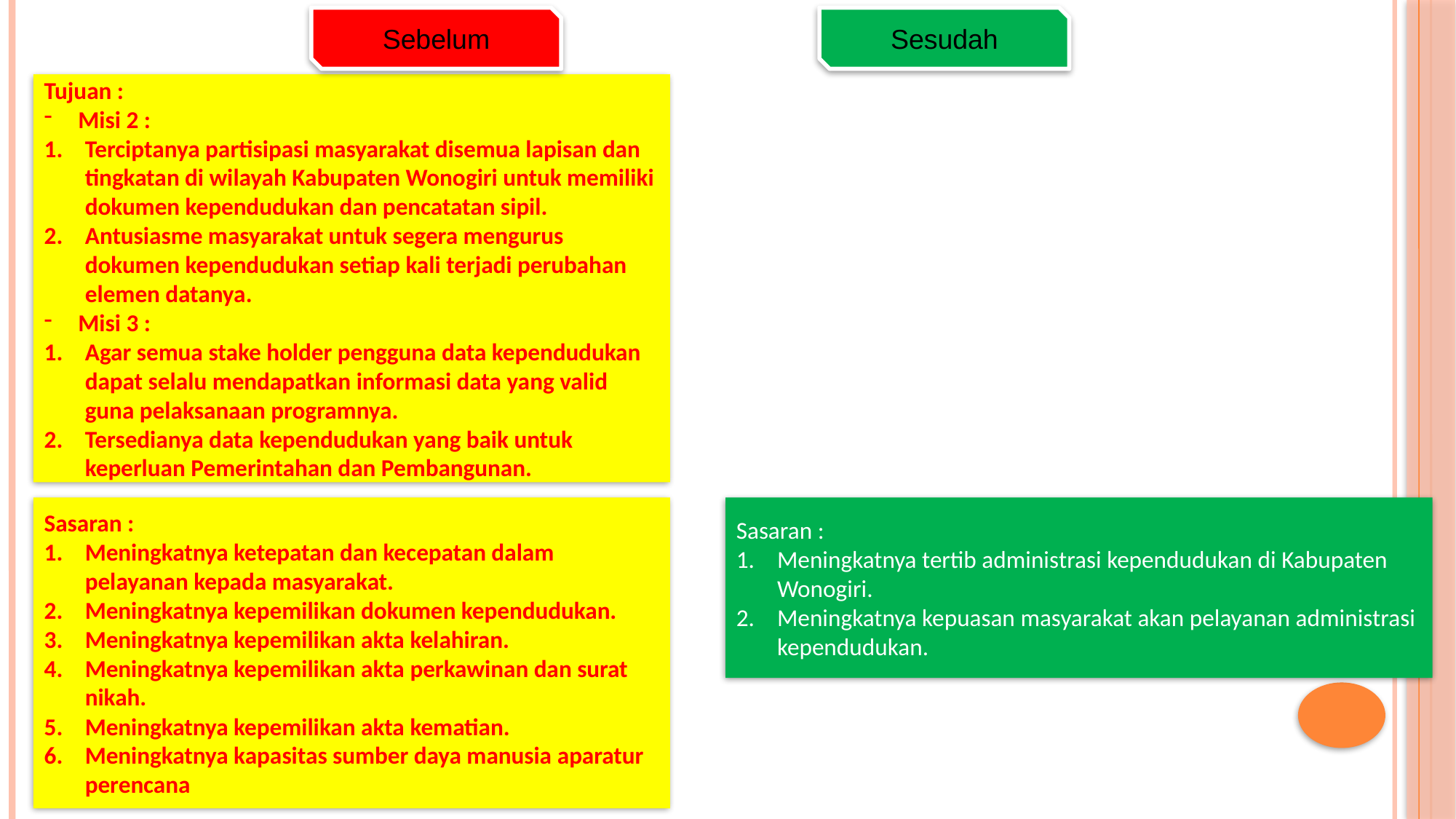

Sebelum
Sesudah
Tujuan :
Misi 2 :
Terciptanya partisipasi masyarakat disemua lapisan dan tingkatan di wilayah Kabupaten Wonogiri untuk memiliki dokumen kependudukan dan pencatatan sipil.
Antusiasme masyarakat untuk segera mengurus dokumen kependudukan setiap kali terjadi perubahan elemen datanya.
Misi 3 :
Agar semua stake holder pengguna data kependudukan dapat selalu mendapatkan informasi data yang valid guna pelaksanaan programnya.
Tersedianya data kependudukan yang baik untuk keperluan Pemerintahan dan Pembangunan.
Sasaran :
Meningkatnya ketepatan dan kecepatan dalam pelayanan kepada masyarakat.
Meningkatnya kepemilikan dokumen kependudukan.
Meningkatnya kepemilikan akta kelahiran.
Meningkatnya kepemilikan akta perkawinan dan surat nikah.
Meningkatnya kepemilikan akta kematian.
Meningkatnya kapasitas sumber daya manusia aparatur perencana
Sasaran :
Meningkatnya tertib administrasi kependudukan di Kabupaten Wonogiri.
Meningkatnya kepuasan masyarakat akan pelayanan administrasi kependudukan.